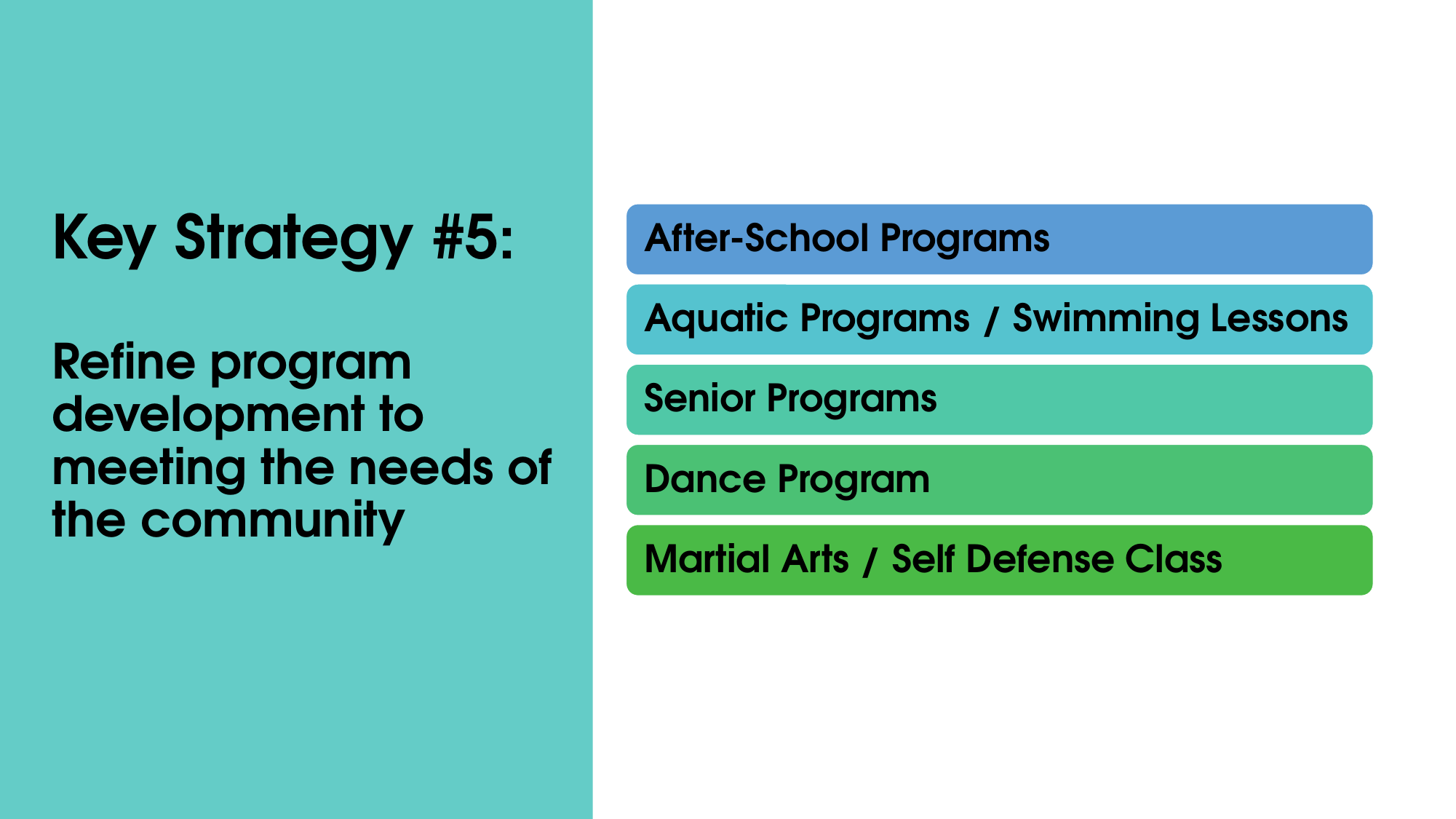

# Key Strategy #5: Refine program development to meeting the needs of the community
After-School Programs
Aquatic Programs / Swimming Lessons
Senior Programs
Dance Program
Martial Arts / Self Defense Class